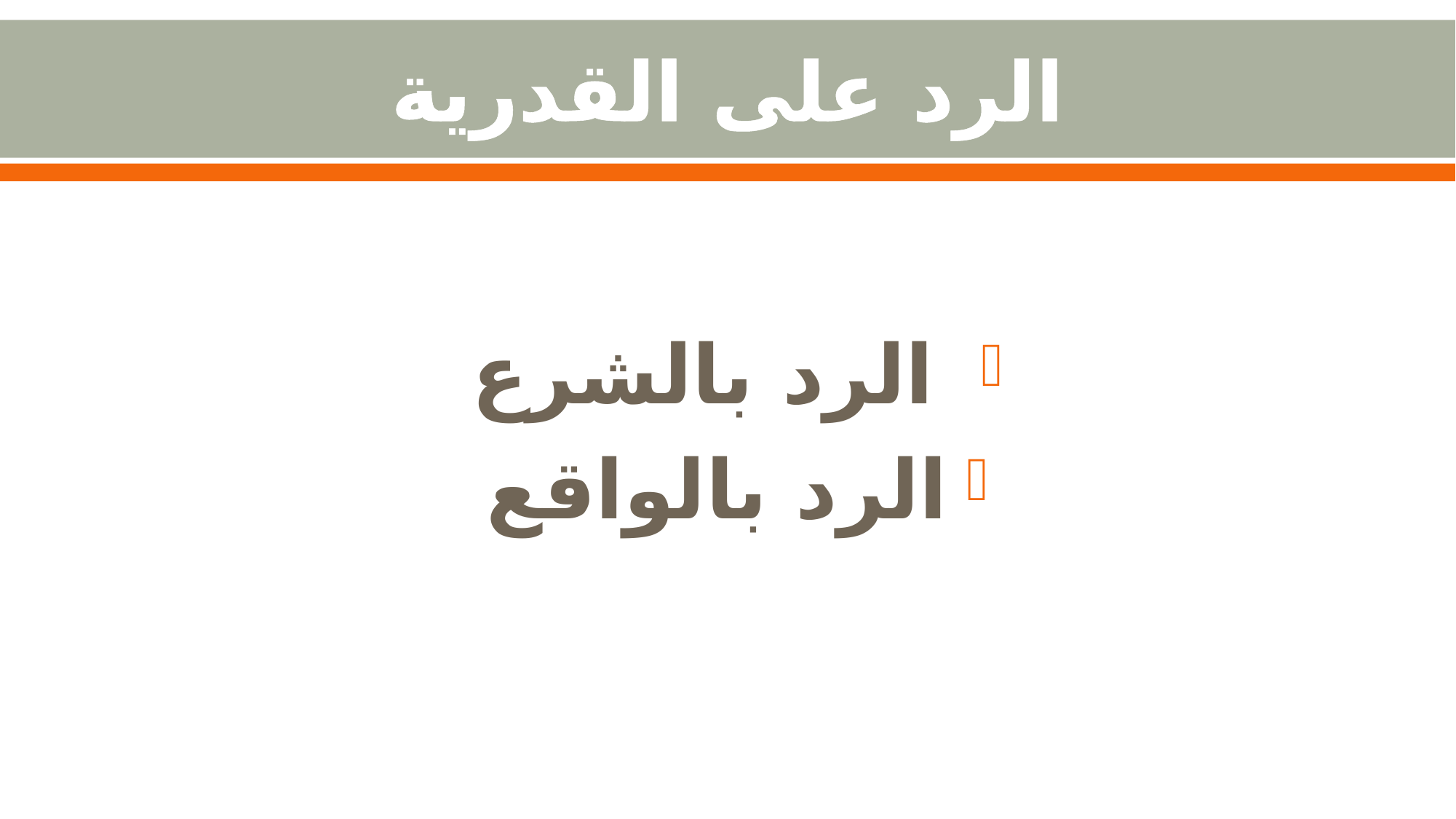

# الرد على القدرية

 الرد بالشرع
الرد بالواقع